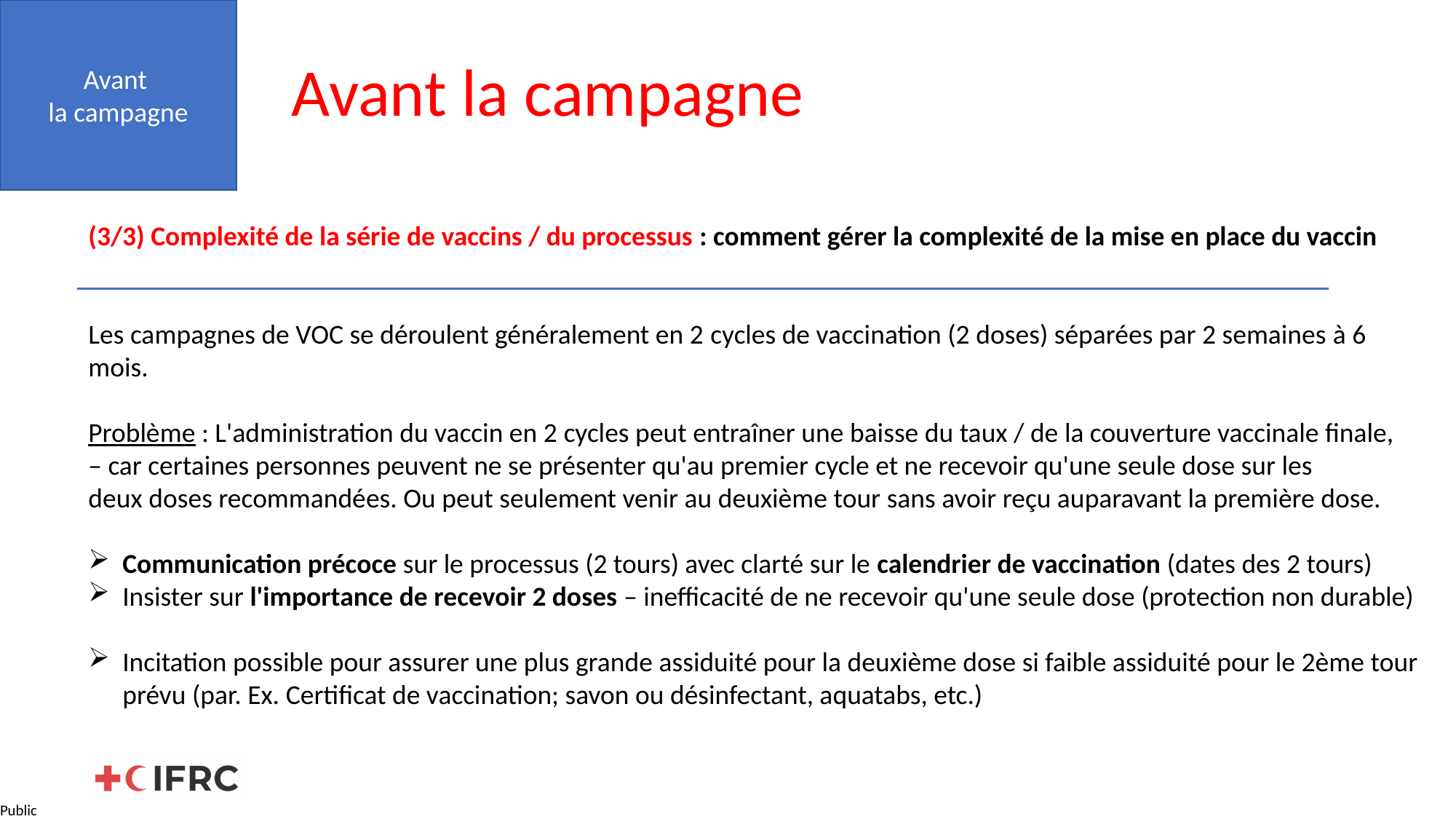

Avant
la campagne
# Avant la campagne
(3/3) Complexité de la série de vaccins / du processus : comment gérer la complexité de la mise en place du vaccin

Les campagnes de VOC se déroulent généralement en 2 cycles de vaccination (2 doses) séparées par 2 semaines à 6 mois.
Problème : L'administration du vaccin en 2 cycles peut entraîner une baisse du taux / de la couverture vaccinale finale,
– car certaines personnes peuvent ne se présenter qu'au premier cycle et ne recevoir qu'une seule dose sur les deux doses recommandées. Ou peut seulement venir au deuxième tour sans avoir reçu auparavant la première dose.

Communication précoce sur le processus (2 tours) avec clarté sur le calendrier de vaccination (dates des 2 tours)
Insister sur l'importance de recevoir 2 doses – inefficacité de ne recevoir qu'une seule dose (protection non durable)

Incitation possible pour assurer une plus grande assiduité pour la deuxième dose si faible assiduité pour le 2ème tour prévu (par. Ex. Certificat de vaccination; savon ou désinfectant, aquatabs, etc.)